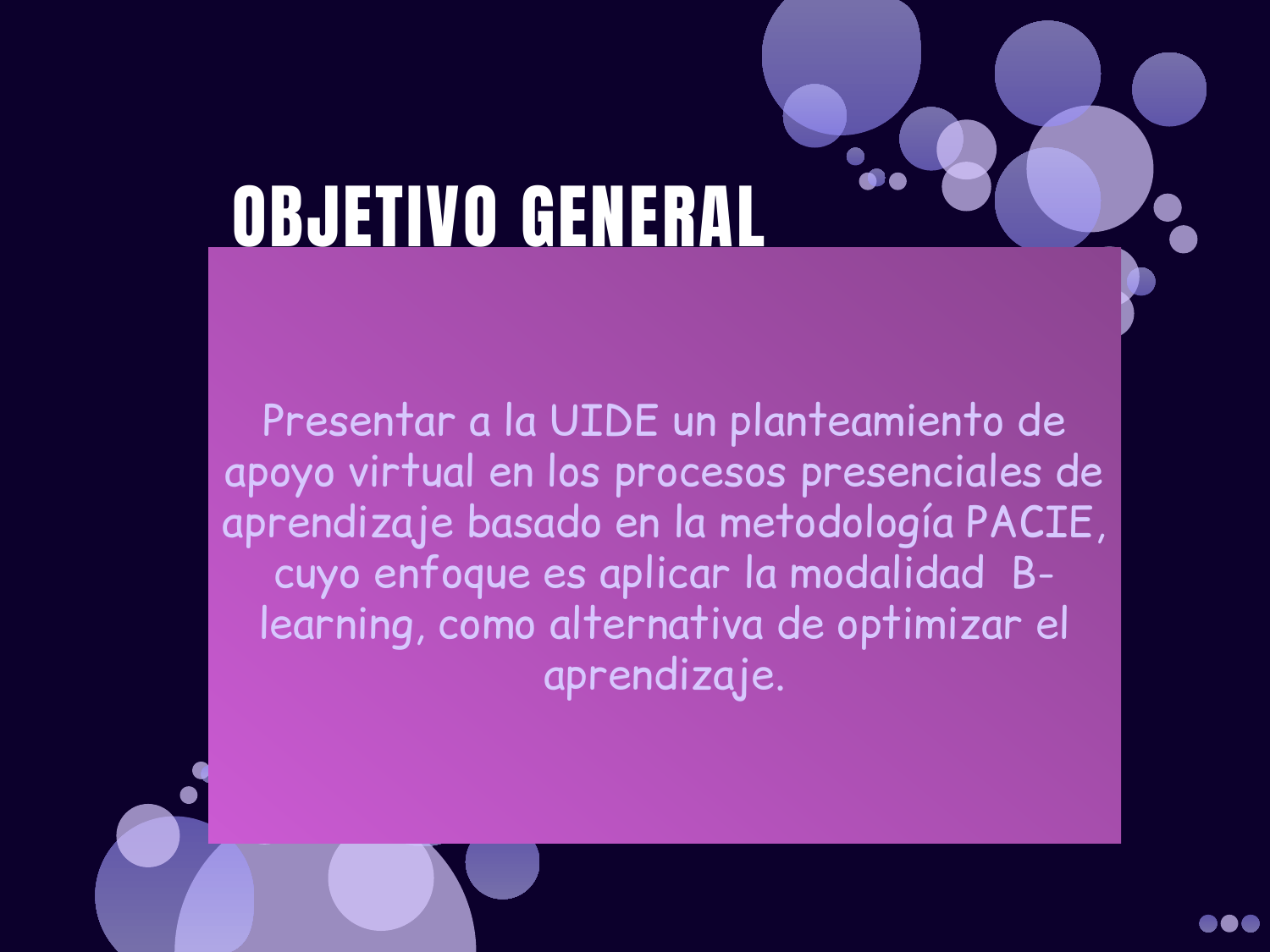

# OBJETIVO GENERAL
Presentar a la UIDE un planteamiento de apoyo virtual en los procesos presenciales de aprendizaje basado en la metodología PACIE, cuyo enfoque es aplicar la modalidad  B-learning, como alternativa de optimizar el aprendizaje.